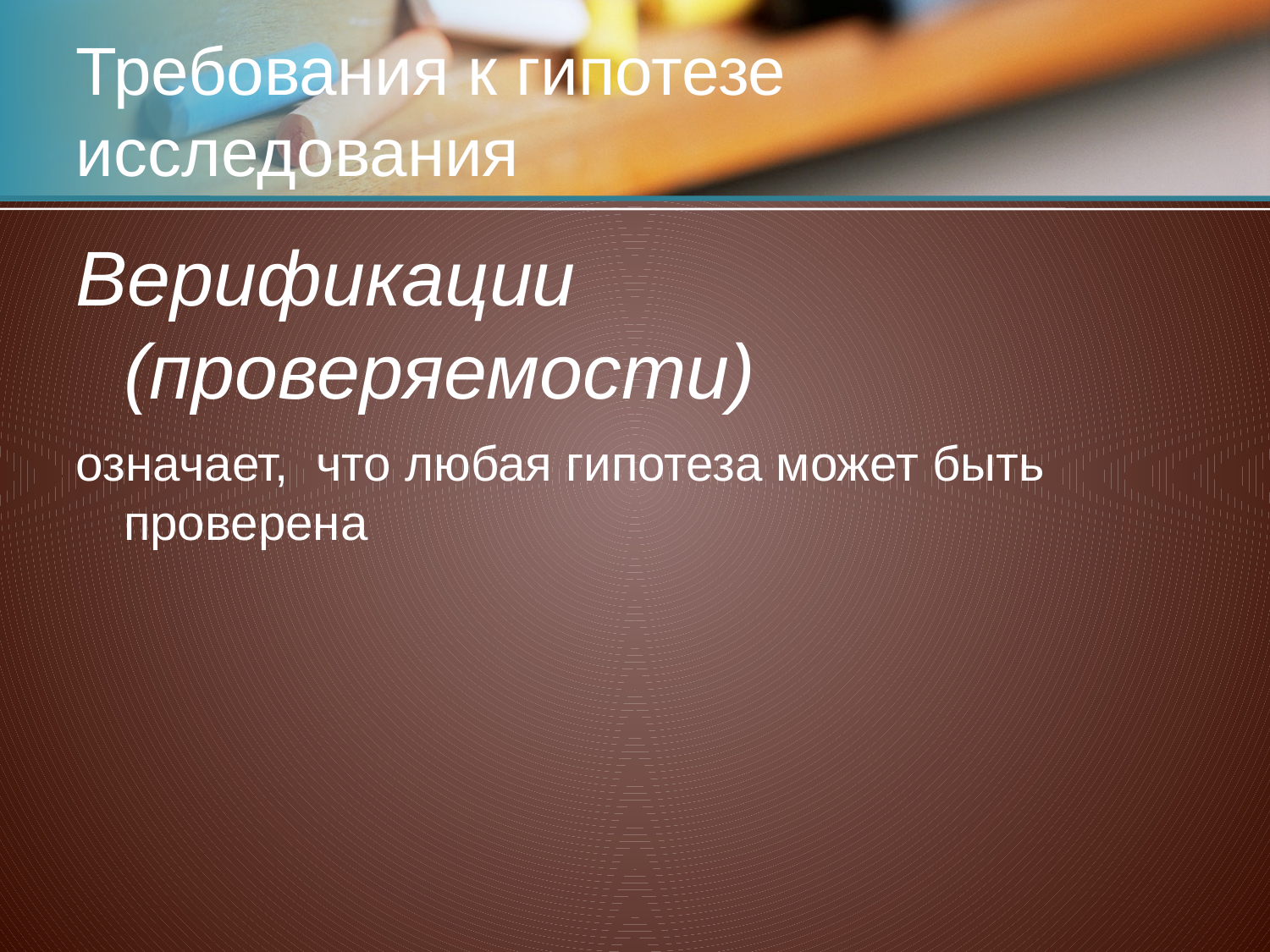

# Требования к гипотезе исследования
Верификации (проверяемости)
означает,  что любая гипотеза может быть проверена